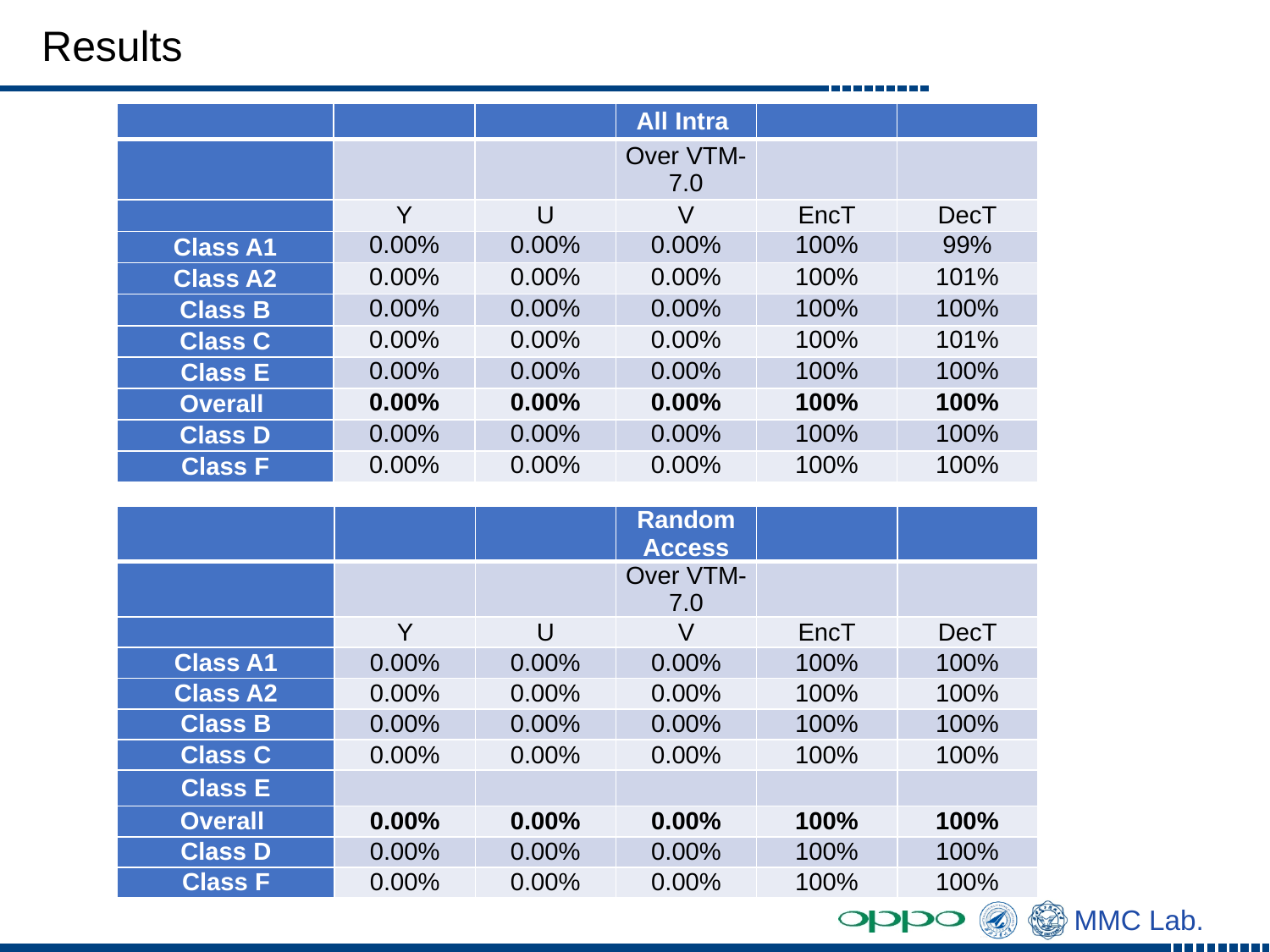

# Results
|  |  |  | All Intra |  |  |
| --- | --- | --- | --- | --- | --- |
|  |  |  | Over VTM-7.0 |  |  |
|  | Y | U | V | EncT | DecT |
| Class A1 | 0.00% | 0.00% | 0.00% | 100% | 99% |
| Class A2 | 0.00% | 0.00% | 0.00% | 100% | 101% |
| Class B | 0.00% | 0.00% | 0.00% | 100% | 100% |
| Class C | 0.00% | 0.00% | 0.00% | 100% | 101% |
| Class E | 0.00% | 0.00% | 0.00% | 100% | 100% |
| Overall | 0.00% | 0.00% | 0.00% | 100% | 100% |
| Class D | 0.00% | 0.00% | 0.00% | 100% | 100% |
| Class F | 0.00% | 0.00% | 0.00% | 100% | 100% |
|  |  |  | Random Access |  |  |
| --- | --- | --- | --- | --- | --- |
|  |  |  | Over VTM-7.0 |  |  |
|  | Y | U | V | EncT | DecT |
| Class A1 | 0.00% | 0.00% | 0.00% | 100% | 100% |
| Class A2 | 0.00% | 0.00% | 0.00% | 100% | 100% |
| Class B | 0.00% | 0.00% | 0.00% | 100% | 100% |
| Class C | 0.00% | 0.00% | 0.00% | 100% | 100% |
| Class E |  |  |  |  |  |
| Overall | 0.00% | 0.00% | 0.00% | 100% | 100% |
| Class D | 0.00% | 0.00% | 0.00% | 100% | 100% |
| Class F | 0.00% | 0.00% | 0.00% | 100% | 100% |